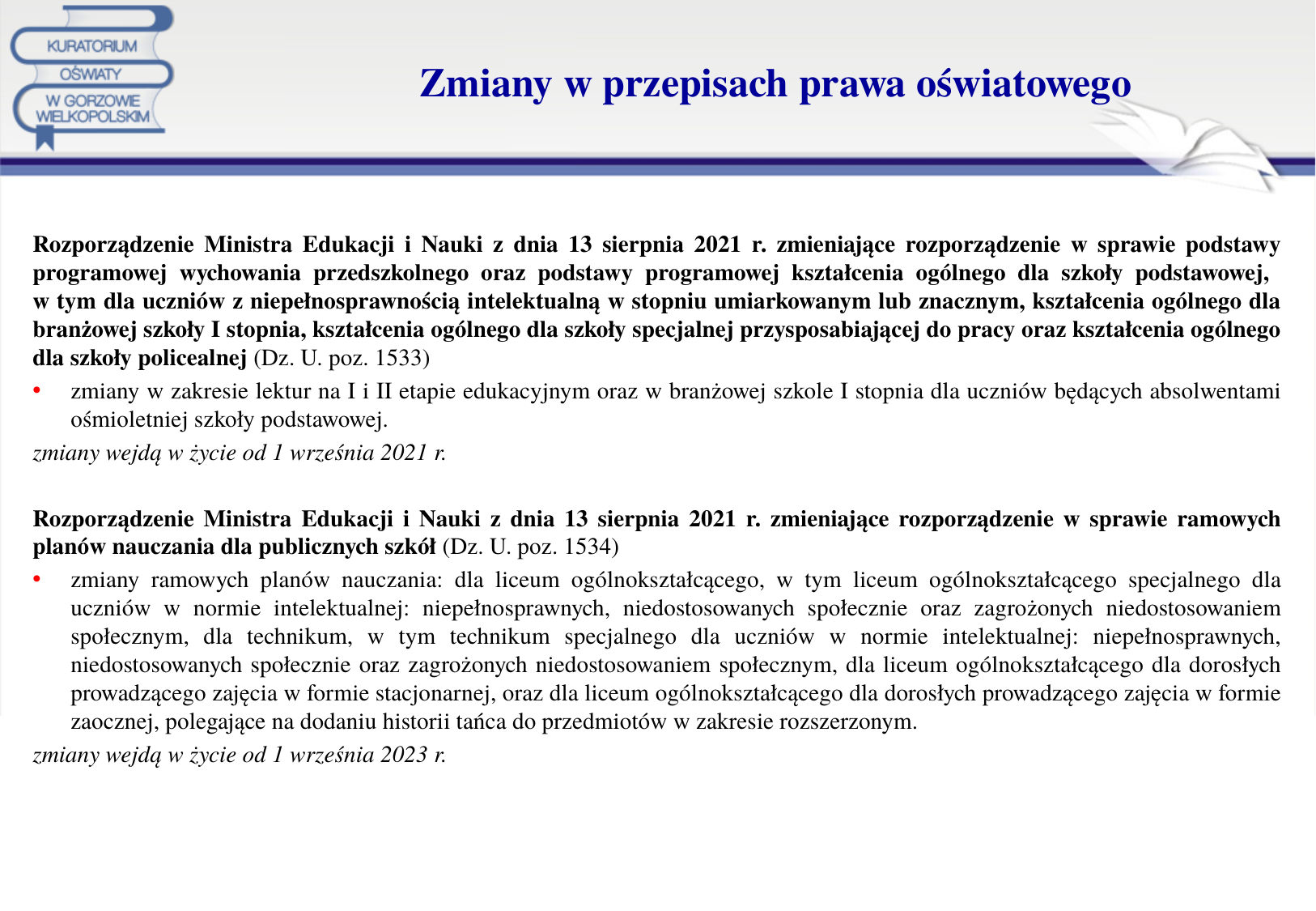

# Zmiany w przepisach prawa oświatowego

Rozporządzenie Ministra Edukacji i Nauki z dnia 13 sierpnia 2021 r. zmieniające rozporządzenie w sprawie podstawy programowej wychowania przedszkolnego oraz podstawy programowej kształcenia ogólnego dla szkoły podstawowej,
w tym dla uczniów z niepełnosprawnością intelektualną w stopniu umiarkowanym lub znacznym, kształcenia ogólnego dla branżowej szkoły I stopnia, kształcenia ogólnego dla szkoły specjalnej przysposabiającej do pracy oraz kształcenia ogólnego dla szkoły policealnej (Dz. U. poz. 1533)
zmiany w zakresie lektur na I i II etapie edukacyjnym oraz w branżowej szkole I stopnia dla uczniów będących absolwentami ośmioletniej szkoły podstawowej.
zmiany wejdą w życie od 1 września 2021 r.

Rozporządzenie Ministra Edukacji i Nauki z dnia 13 sierpnia 2021 r. zmieniające rozporządzenie w sprawie ramowych planów nauczania dla publicznych szkół (Dz. U. poz. 1534)
zmiany ramowych planów nauczania: dla liceum ogólnokształcącego, w tym liceum ogólnokształcącego specjalnego dla uczniów w normie intelektualnej: niepełnosprawnych, niedostosowanych społecznie oraz zagrożonych niedostosowaniem społecznym, dla technikum, w tym technikum specjalnego dla uczniów w normie intelektualnej: niepełnosprawnych, niedostosowanych społecznie oraz zagrożonych niedostosowaniem społecznym, dla liceum ogólnokształcącego dla dorosłych prowadzącego zajęcia w formie stacjonarnej, oraz dla liceum ogólnokształcącego dla dorosłych prowadzącego zajęcia w formie zaocznej, polegające na dodaniu historii tańca do przedmiotów w zakresie rozszerzonym.
zmiany wejdą w życie od 1 września 2023 r.